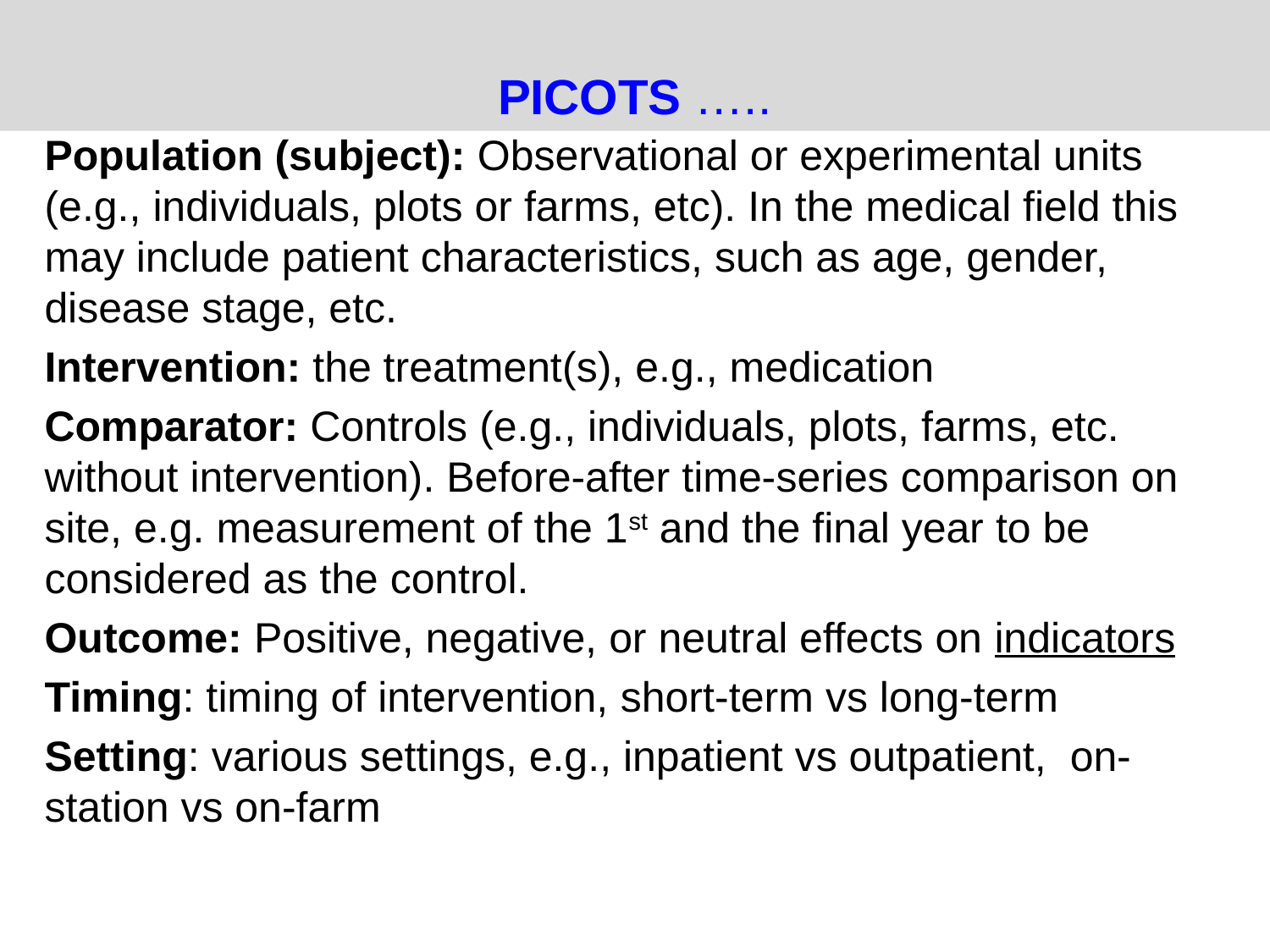

PICOTS …..
Population (subject): Observational or experimental units (e.g., individuals, plots or farms, etc). In the medical field this may include patient characteristics, such as age, gender, disease stage, etc.
Intervention: the treatment(s), e.g., medication
Comparator: Controls (e.g., individuals, plots, farms, etc. without intervention). Before-after time-series comparison on site, e.g. measurement of the 1st and the final year to be considered as the control.
Outcome: Positive, negative, or neutral effects on indicators
Timing: timing of intervention, short-term vs long-term
Setting: various settings, e.g., inpatient vs outpatient,  on-station vs on-farm